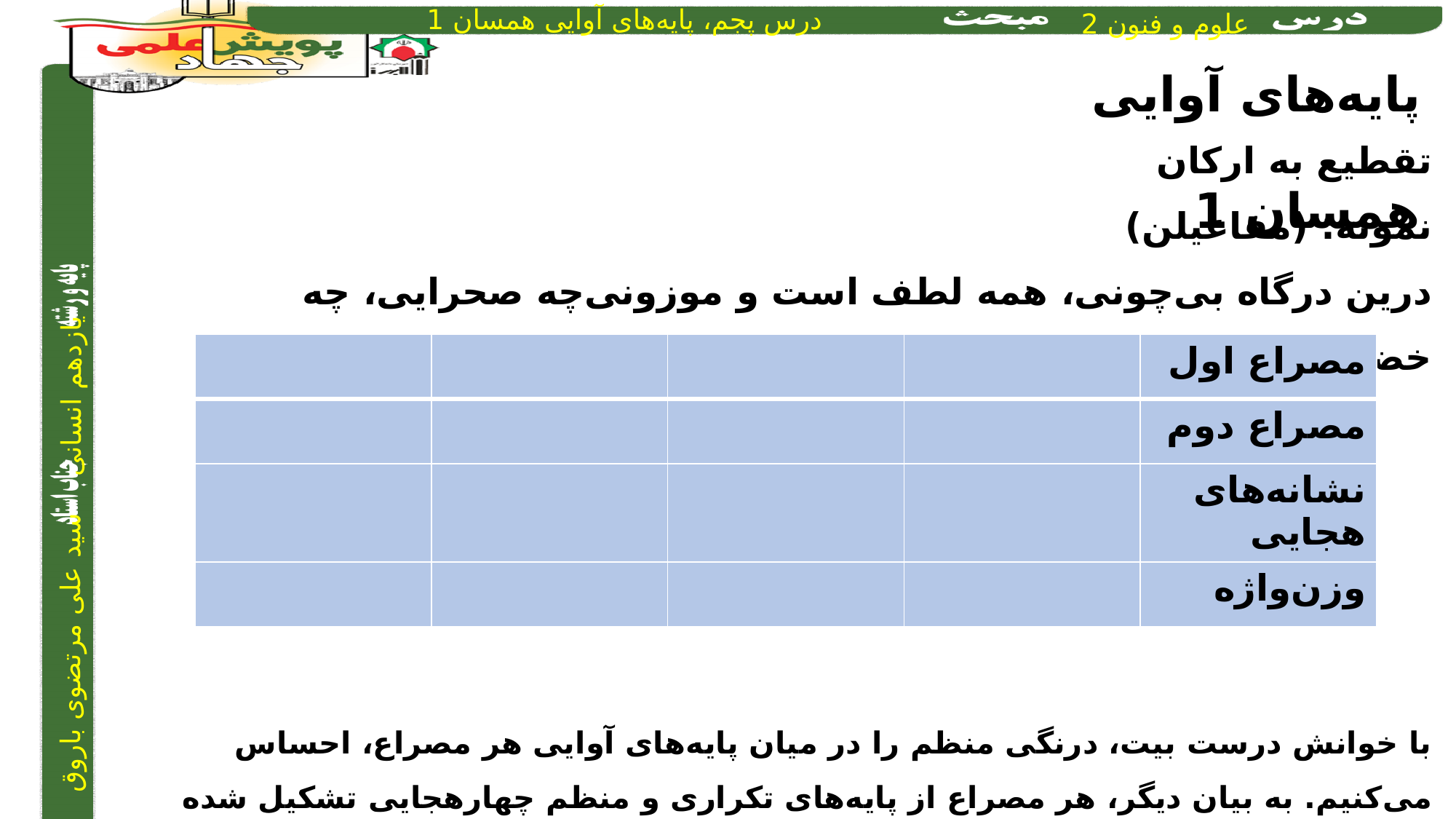

پایه‌های آوایی همسان 1
تقطیع به ارکان
نمونه: (مفاعیلن)
درین درگاه بی‌چونی، همه لطف است و موزونی	چه صحرایی، چه خضرایی، چه درگاهی، نمی‌دانم

با خوانش درست بیت، درنگی منظم را در میان پایه‌های آوایی هر مصراع، احساس می‌کنیم. به بیان دیگر، هر مصراع از پایه‌های تکراری و منظم چهارهجایی تشکیل شده است. این پایه‌های تکراری و هماهنگ را، «پایه‌های آوایی همسان» مینامیم.
|  |  |  |  | مصراع اول |
| --- | --- | --- | --- | --- |
|  |  |  |  | مصراع دوم |
|  |  |  |  | نشانه‌های هجایی |
|  |  |  |  | وزن‌واژه |